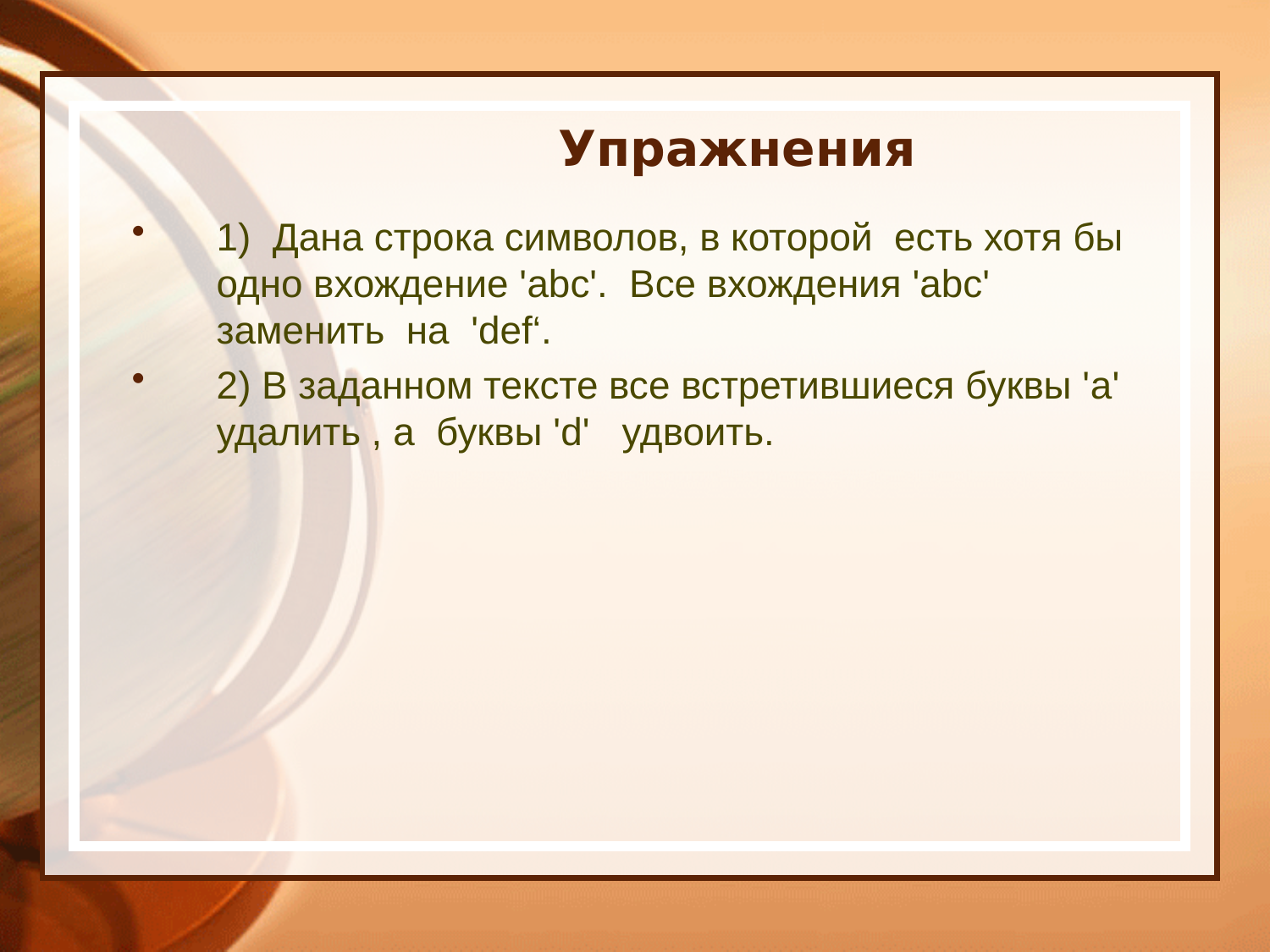

# Упражнения
1)  Дана строка символов, в которой  есть хотя бы одно вхождение 'abc'.  Все вхождения 'abc' заменить  на  'def‘.
2) В заданном тексте все встретившиеся буквы 'a'  удалить , а  буквы 'd'   удвоить.